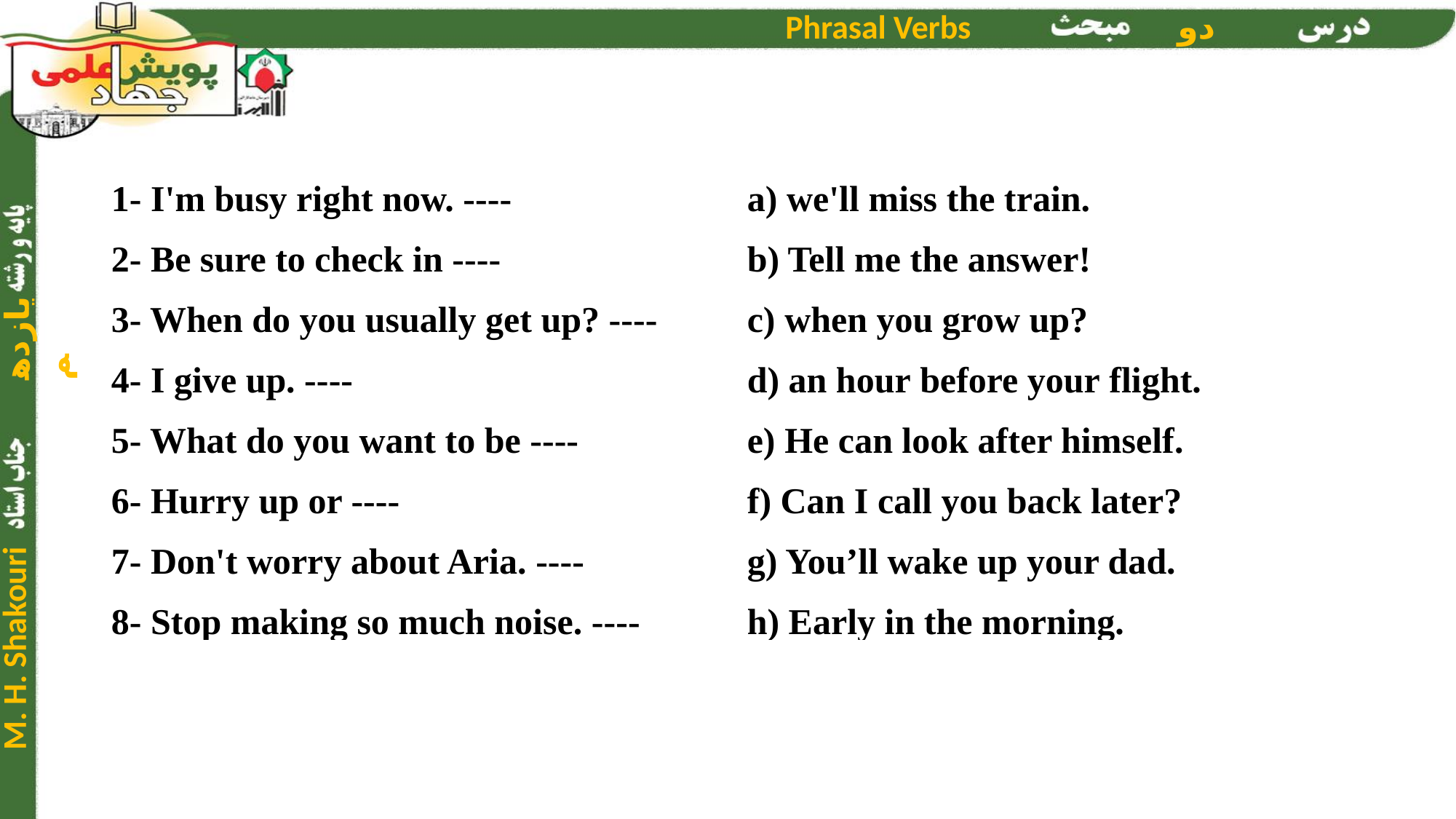

| 1- I'm busy right now. ---- 2- Be sure to check in ---- 3- When do you usually get up? ---- 4- I give up. ---- 5- What do you want to be ---- 6- Hurry up or ---- 7- Don't worry about Aria. ---- 8- Stop making so much noise. ---- | a) we'll miss the train. b) Tell me the answer! c) when you grow up? d) an hour before your flight. e) He can look after himself. f) Can I call you back later? g) You’ll wake up your dad. h) Early in the morning. |
| --- | --- |